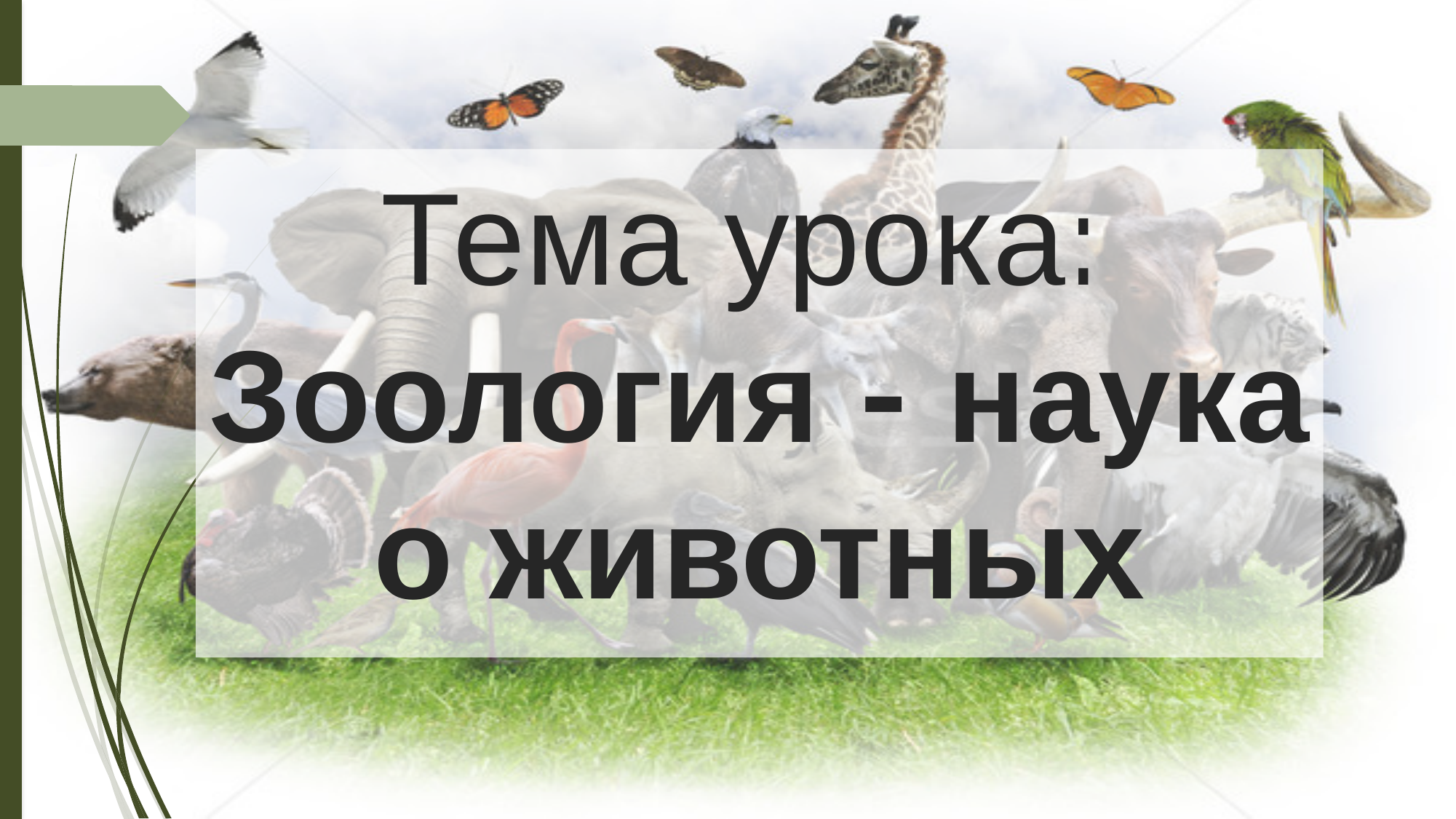

# Тема урока: Зоология - наука о животных